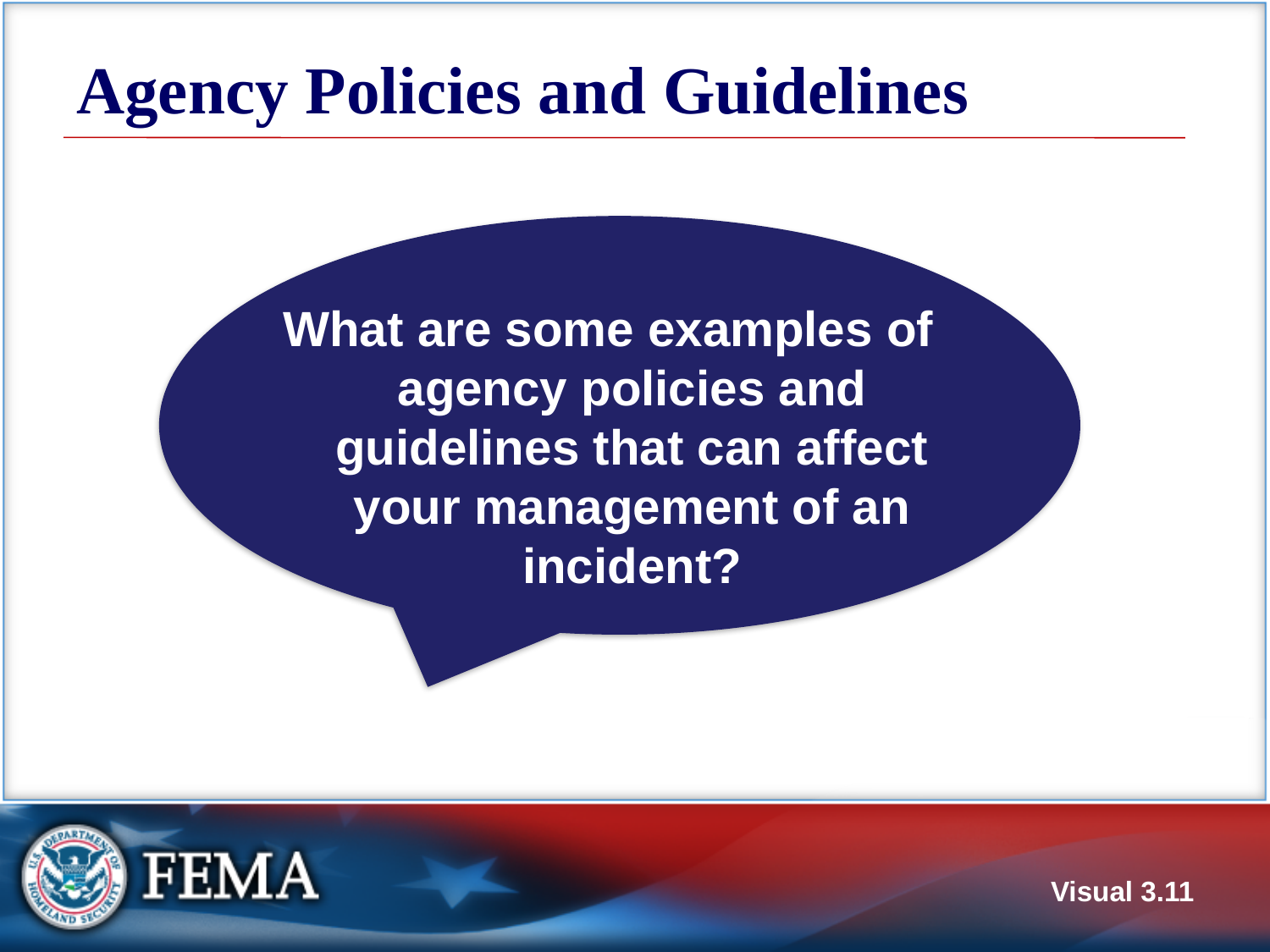

# Agency Policies and Guidelines
What are some examples of agency policies and guidelines that can affect your management of an incident?
Visual 3.11